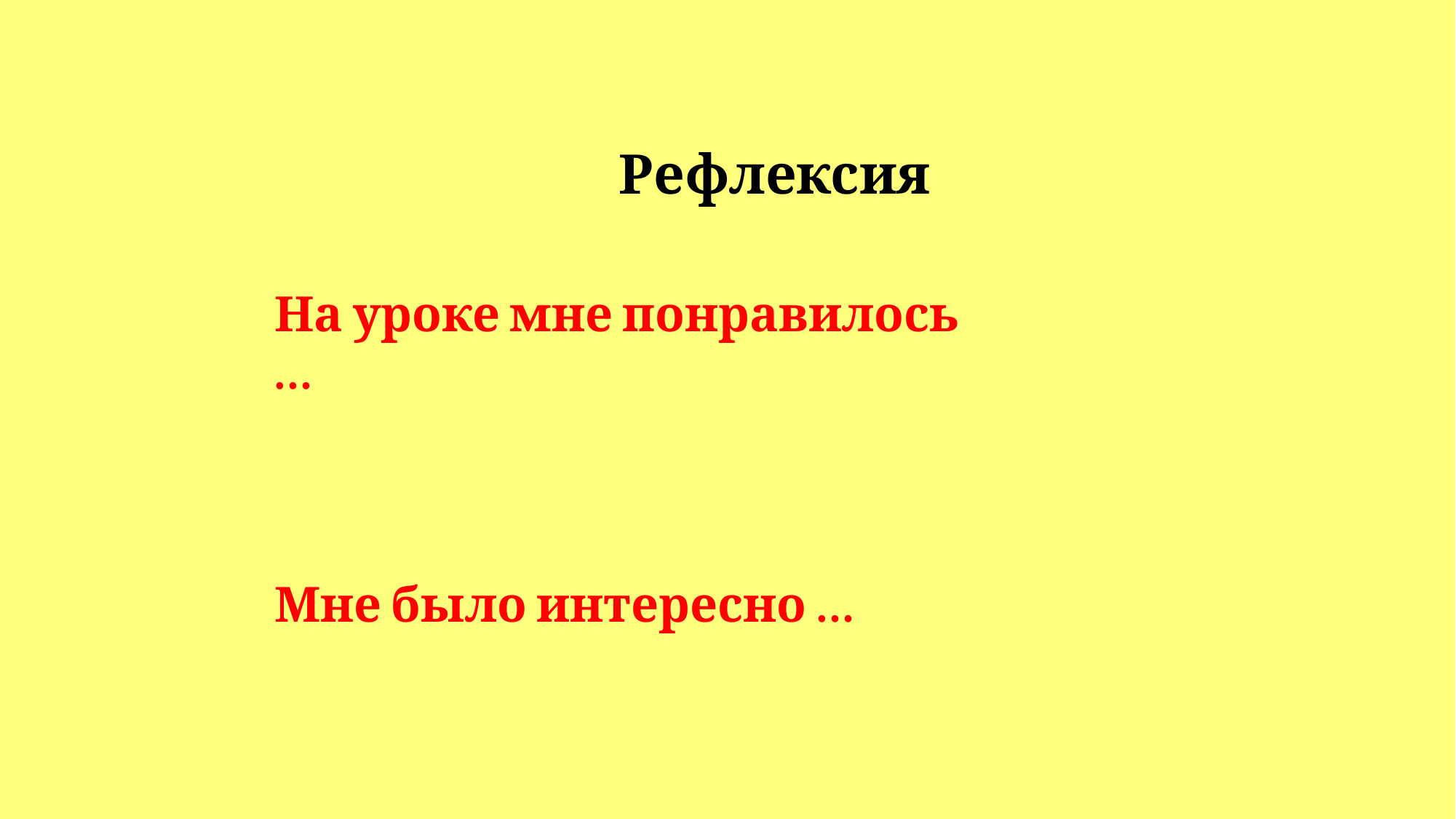

Рефлексия

На уроке мне понравилось …

Мне было интересно …